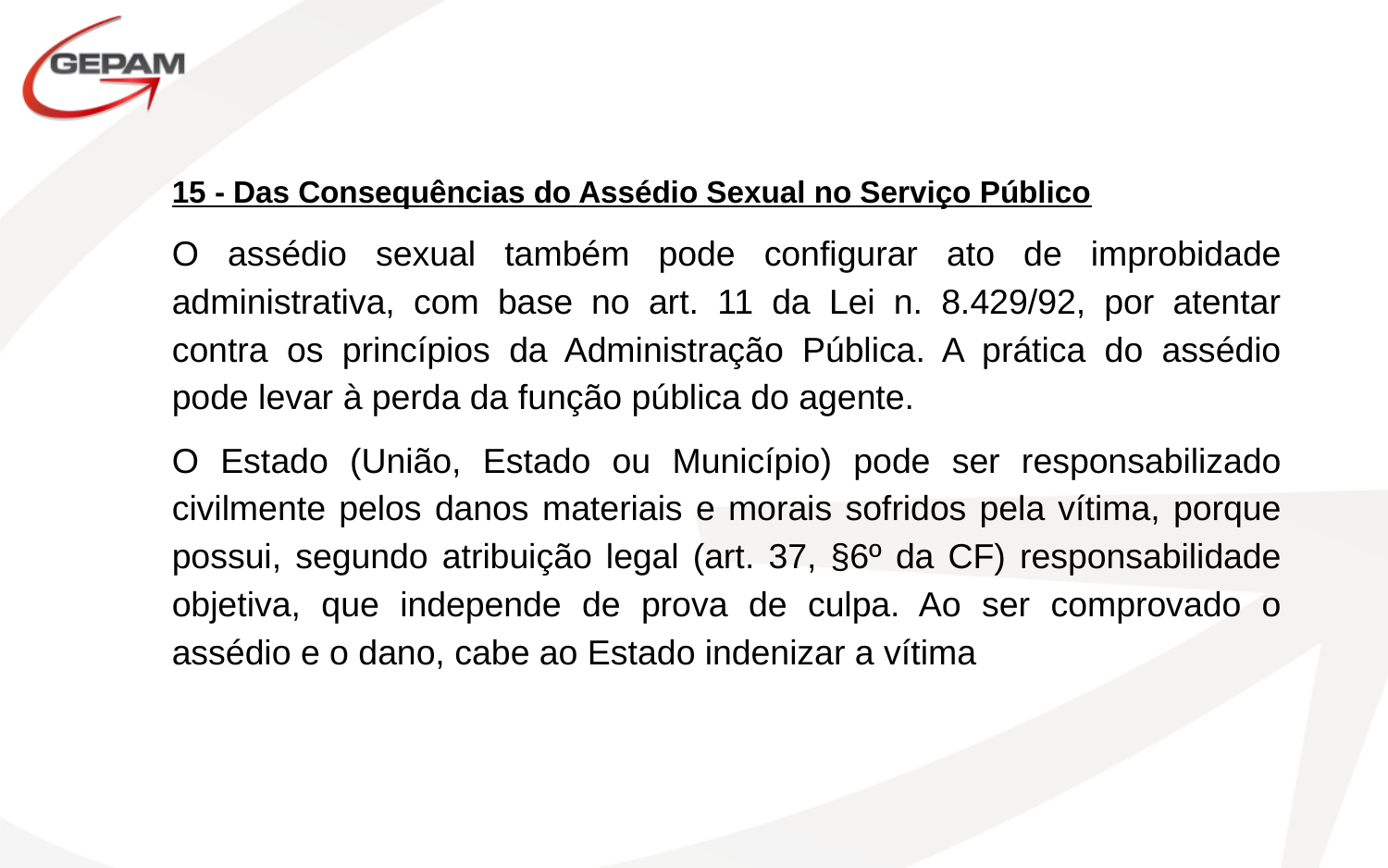

15 - Das Consequências do Assédio Sexual no Serviço Público
O assédio sexual também pode configurar ato de improbidade administrativa, com base no art. 11 da Lei n. 8.429/92, por atentar contra os princípios da Administração Pública. A prática do assédio pode levar à perda da função pública do agente.
O Estado (União, Estado ou Município) pode ser responsabilizado civilmente pelos danos materiais e morais sofridos pela vítima, porque possui, segundo atribuição legal (art. 37, §6º da CF) responsabilidade objetiva, que independe de prova de culpa. Ao ser comprovado o assédio e o dano, cabe ao Estado indenizar a vítima